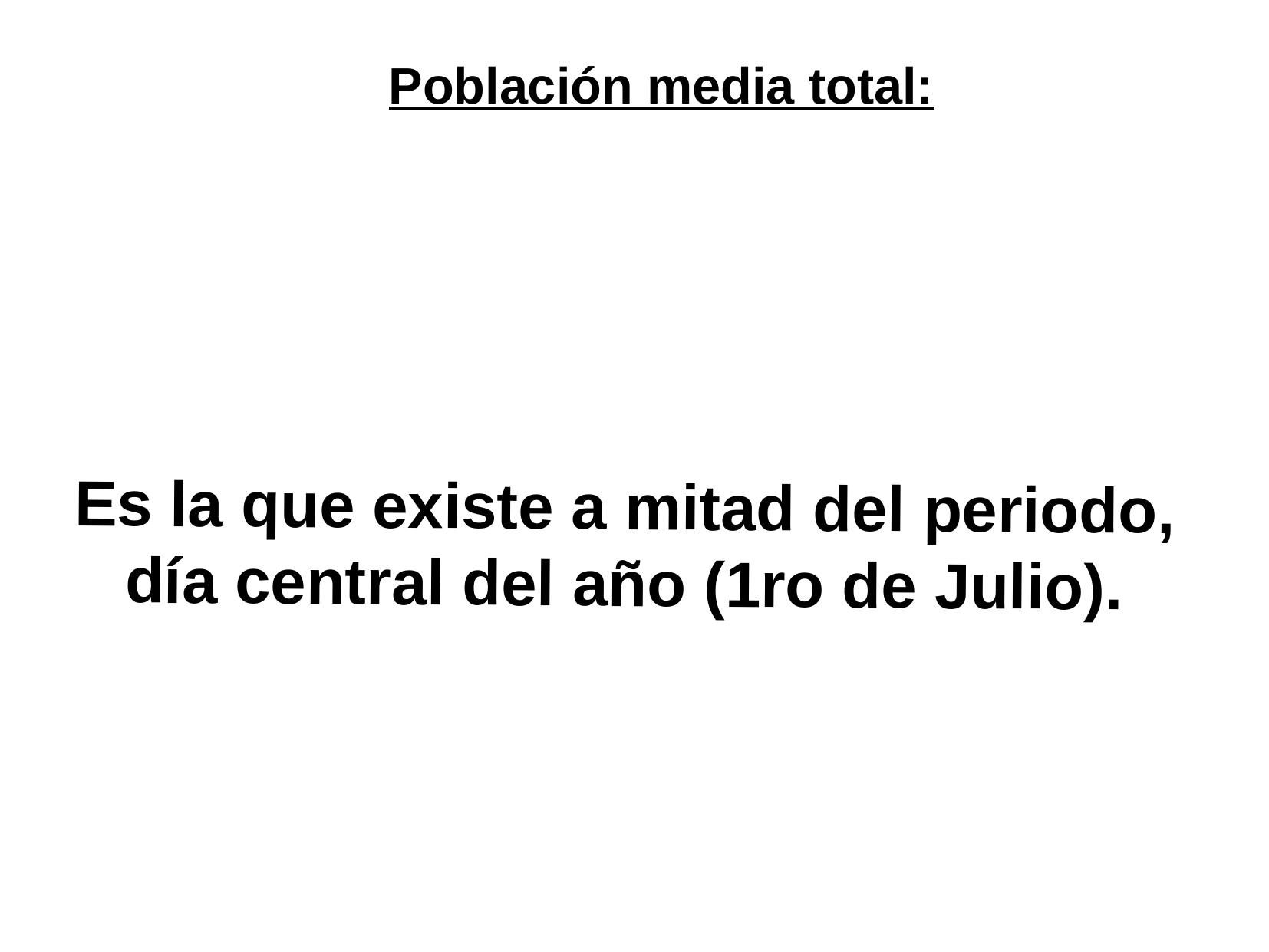

Población media total:

Es la que existe a mitad del periodo, día central del año (1ro de Julio).